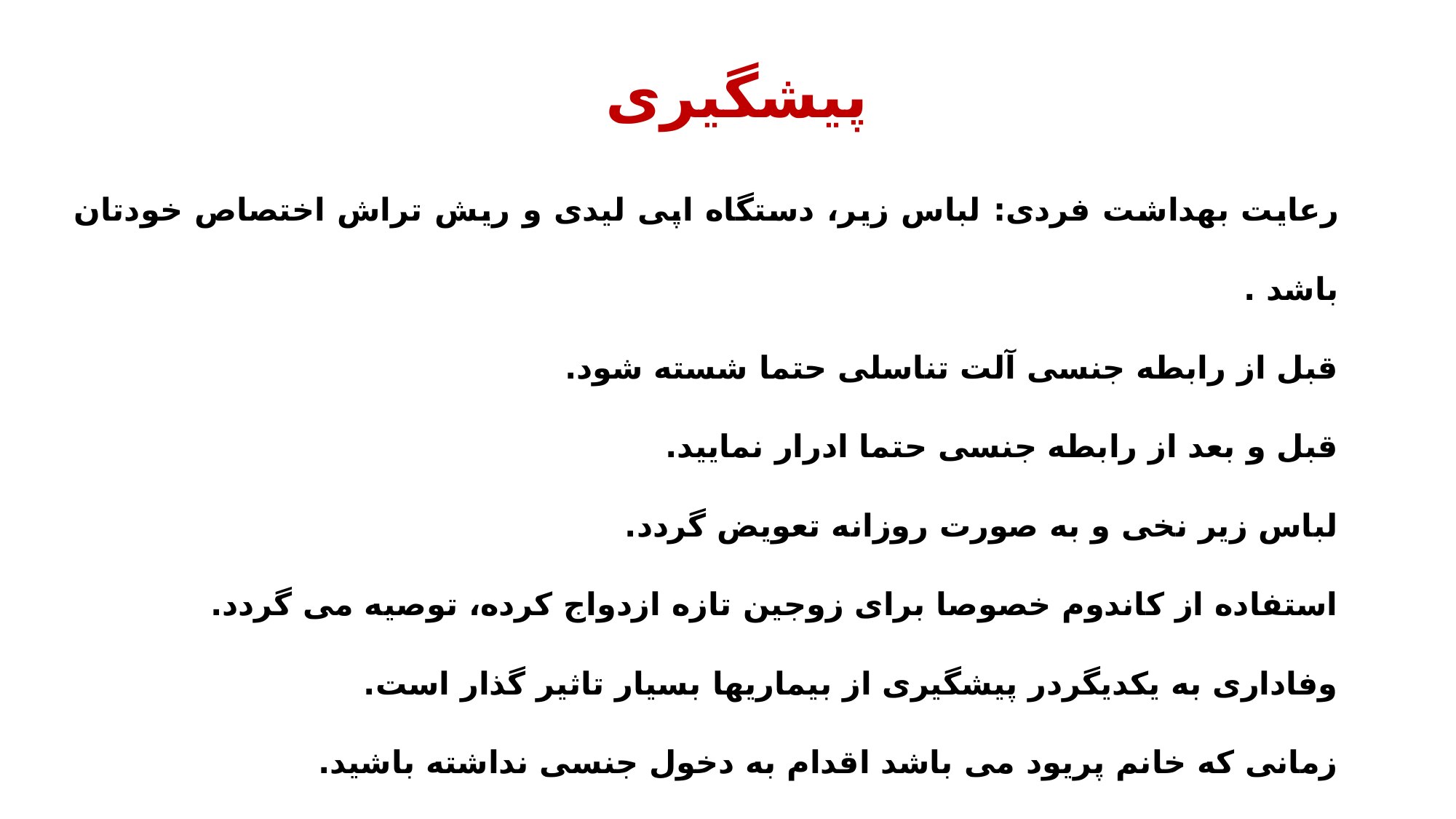

# پیشگیری
رعایت بهداشت فردی: لباس زیر، دستگاه اپی لیدی و ریش تراش اختصاص خودتان باشد .
قبل از رابطه جنسی آلت تناسلی حتما شسته شود.
قبل و بعد از رابطه جنسی حتما ادرار نمایید.
لباس زیر نخی و به صورت روزانه تعویض گردد.
استفاده از کاندوم خصوصا برای زوجین تازه ازدواج کرده، توصیه می گردد.
وفاداری به یکدیگردر پیشگیری از بیماریها بسیار تاثیر گذار است.
زمانی که خانم پریود می باشد اقدام به دخول جنسی نداشته باشید.

14